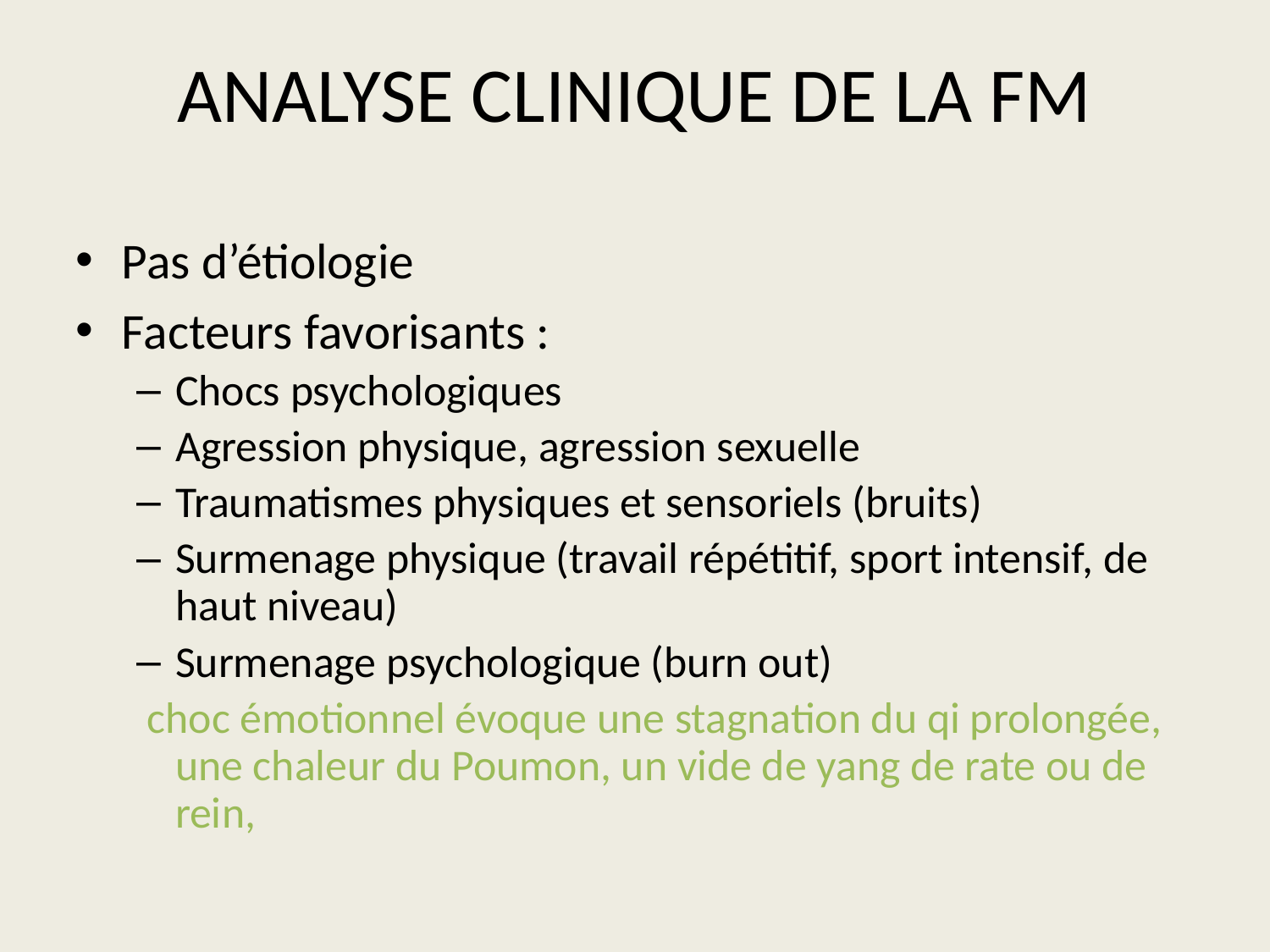

# ANALYSE CLINIQUE DE LA FM
Pas d’étiologie
Facteurs favorisants :
Chocs psychologiques
Agression physique, agression sexuelle
Traumatismes physiques et sensoriels (bruits)
Surmenage physique (travail répétitif, sport intensif, de haut niveau)
Surmenage psychologique (burn out)
 choc émotionnel évoque une stagnation du qi prolongée, une chaleur du Poumon, un vide de yang de rate ou de rein,